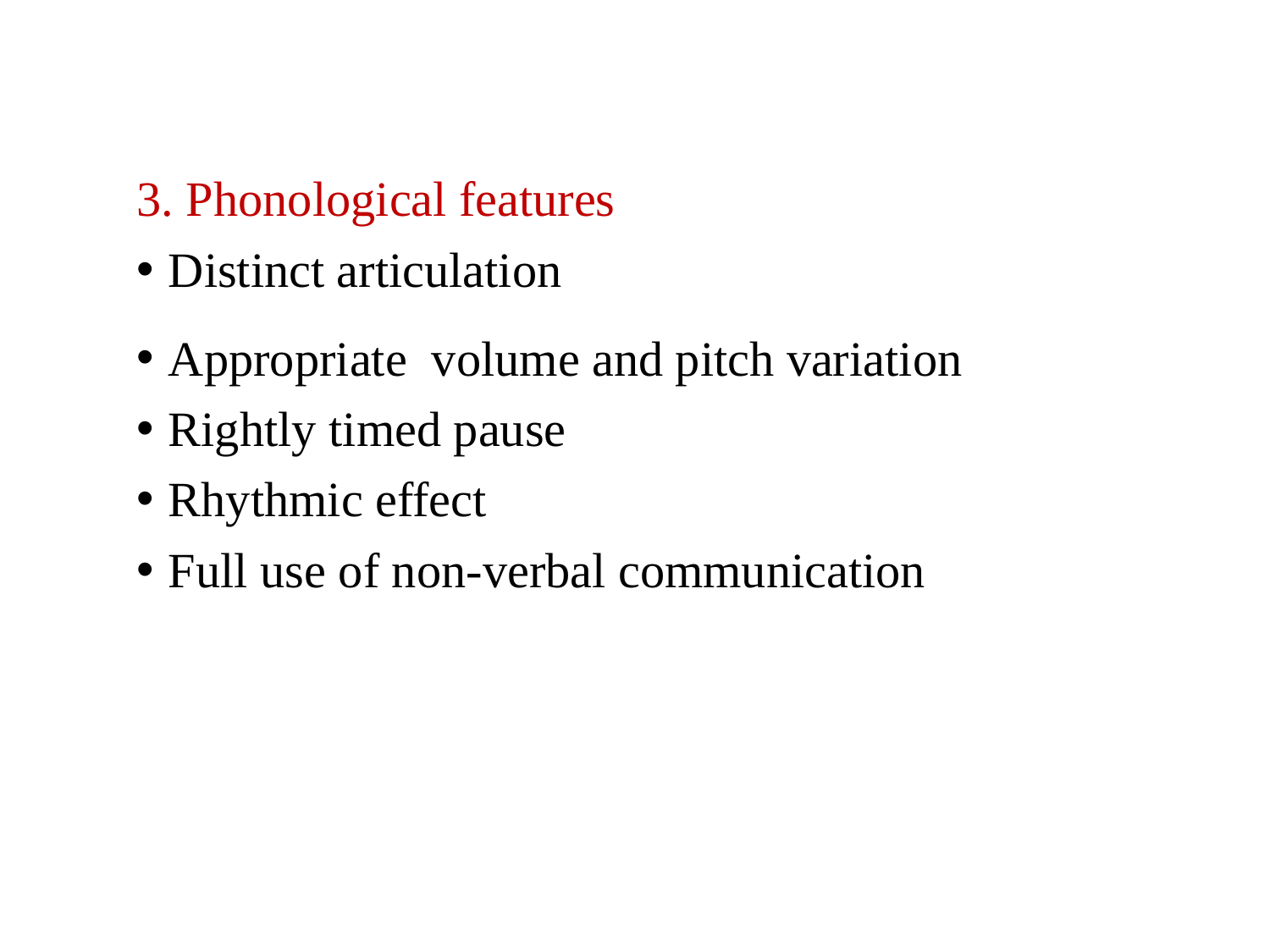

3. Phonological features
Distinct articulation
Appropriate  volume and pitch variation
Rightly timed pause
Rhythmic effect
Full use of non-verbal communication